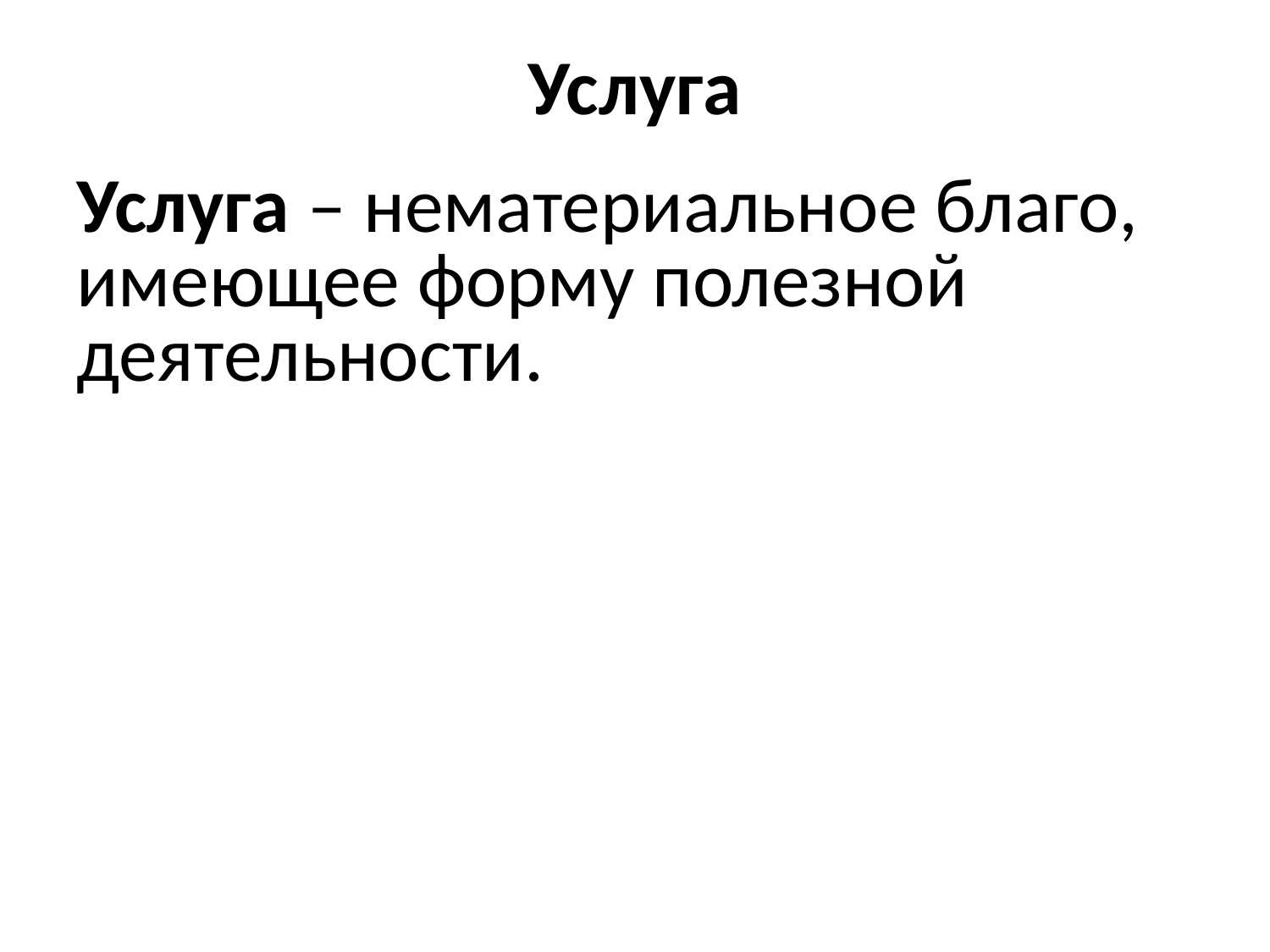

# Услуга
Услуга – нематериальное благо, имеющее форму полезной деятельности.